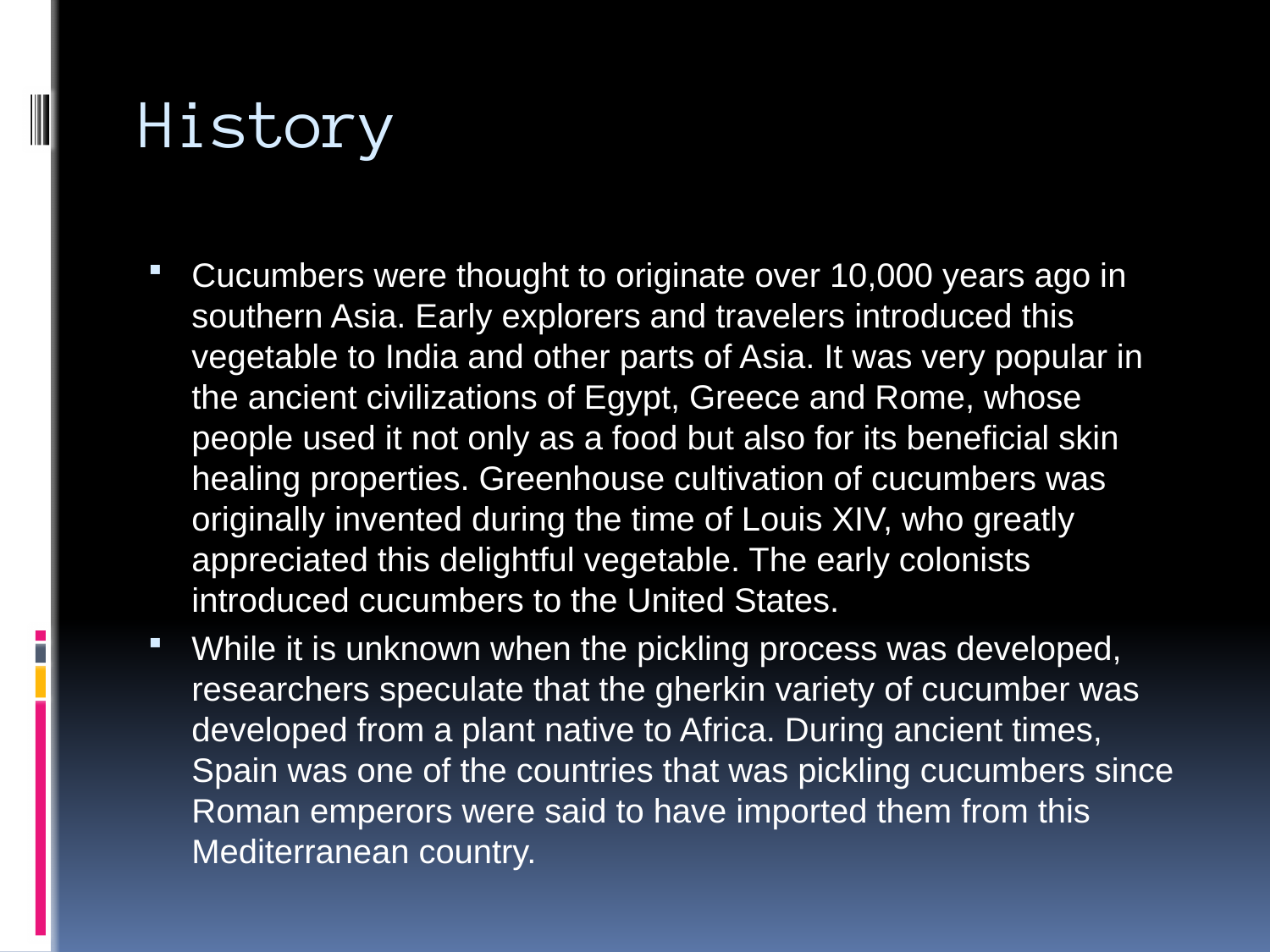

# History
Cucumbers were thought to originate over 10,000 years ago in southern Asia. Early explorers and travelers introduced this vegetable to India and other parts of Asia. It was very popular in the ancient civilizations of Egypt, Greece and Rome, whose people used it not only as a food but also for its beneficial skin healing properties. Greenhouse cultivation of cucumbers was originally invented during the time of Louis XIV, who greatly appreciated this delightful vegetable. The early colonists introduced cucumbers to the United States.
While it is unknown when the pickling process was developed, researchers speculate that the gherkin variety of cucumber was developed from a plant native to Africa. During ancient times, Spain was one of the countries that was pickling cucumbers since Roman emperors were said to have imported them from this Mediterranean country.